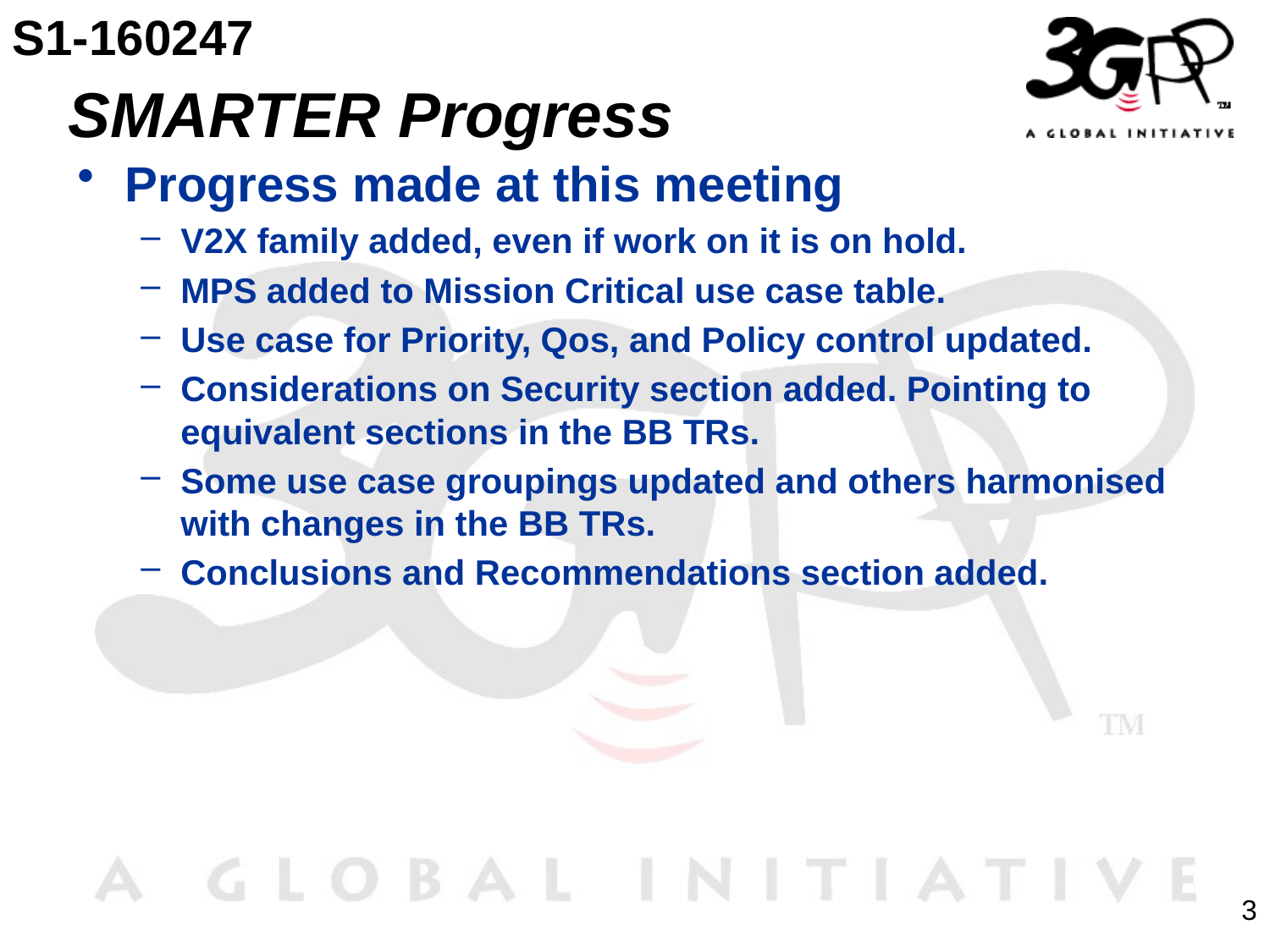

S1-160247
# SMARTER Progress
Progress made at this meeting
V2X family added, even if work on it is on hold.
MPS added to Mission Critical use case table.
Use case for Priority, Qos, and Policy control updated.
Considerations on Security section added. Pointing to equivalent sections in the BB TRs.
Some use case groupings updated and others harmonised with changes in the BB TRs.
Conclusions and Recommendations section added.
3